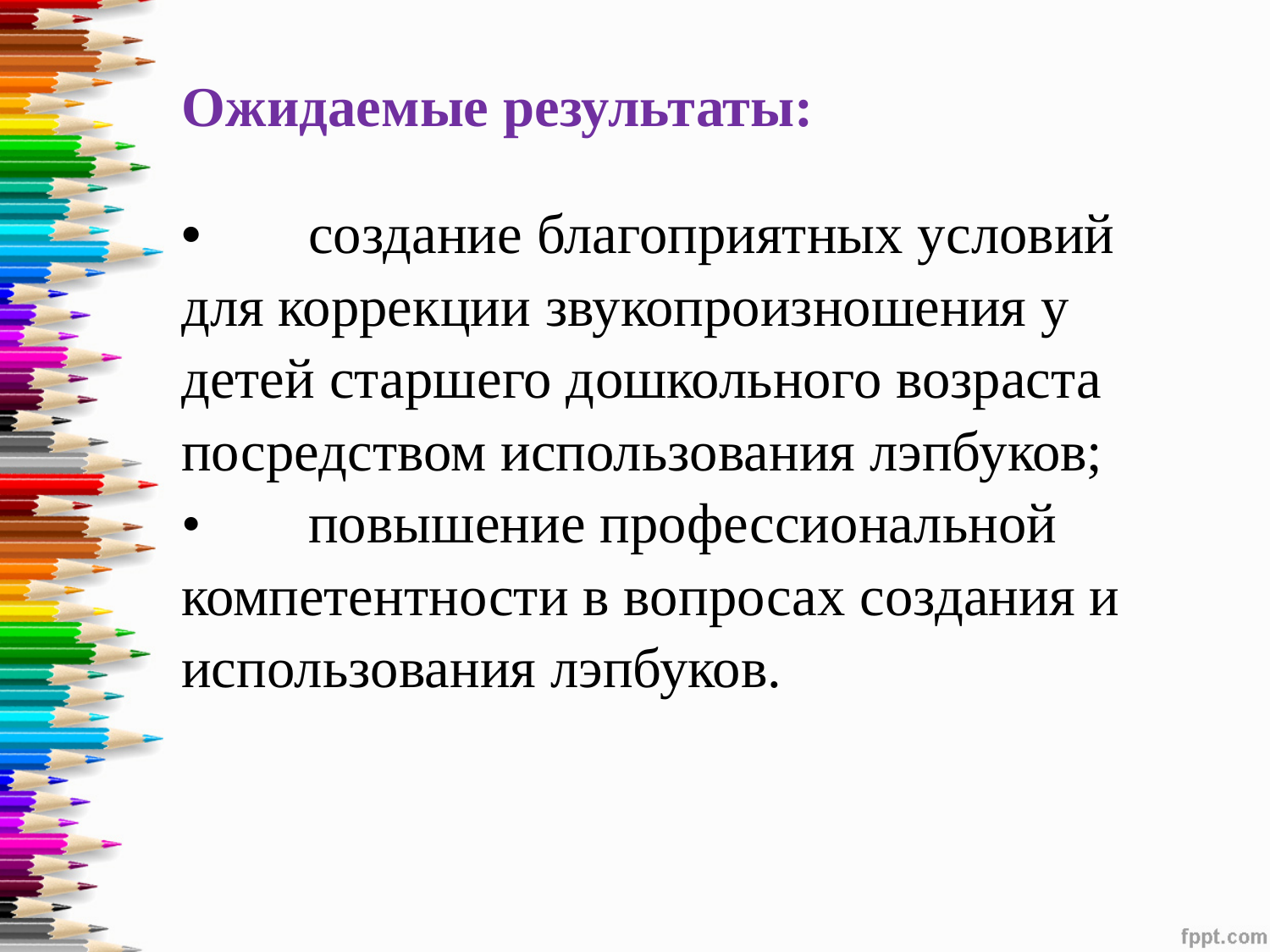

# Ожидаемые результаты: •	создание благоприятных условий  для коррекции звукопроизношения у детей старшего дошкольного возраста  посредством использования лэпбуков; •	повышение профессиональной компетентности в вопросах создания и использования лэпбуков.